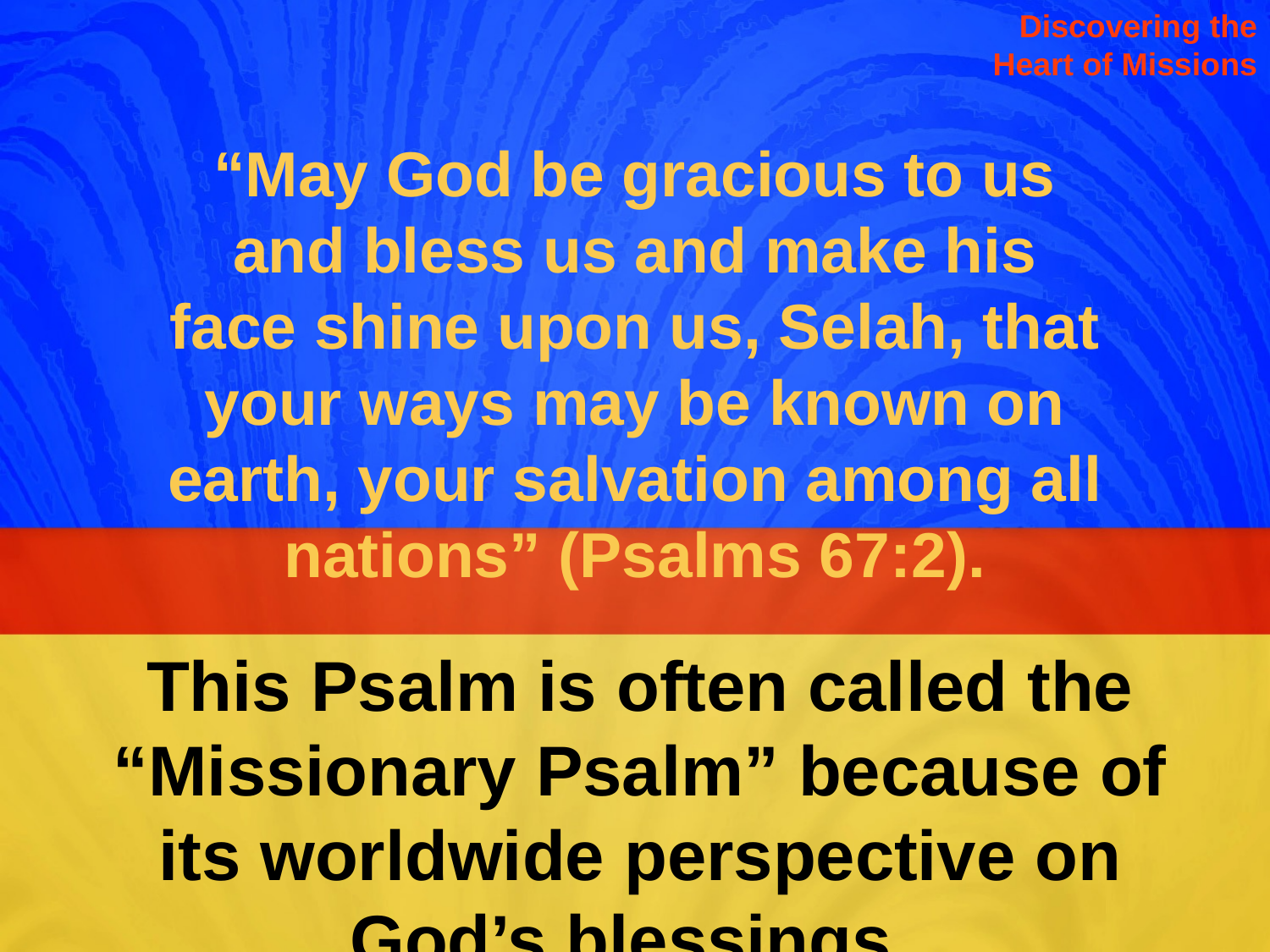

Discovering the Heart of Missions
“May God be gracious to us and bless us and make his face shine upon us, Selah, that your ways may be known on earth, your salvation among all nations” (Psalms 67:2).
This Psalm is often called the “Missionary Psalm” because of its worldwide perspective on God’s blessings.